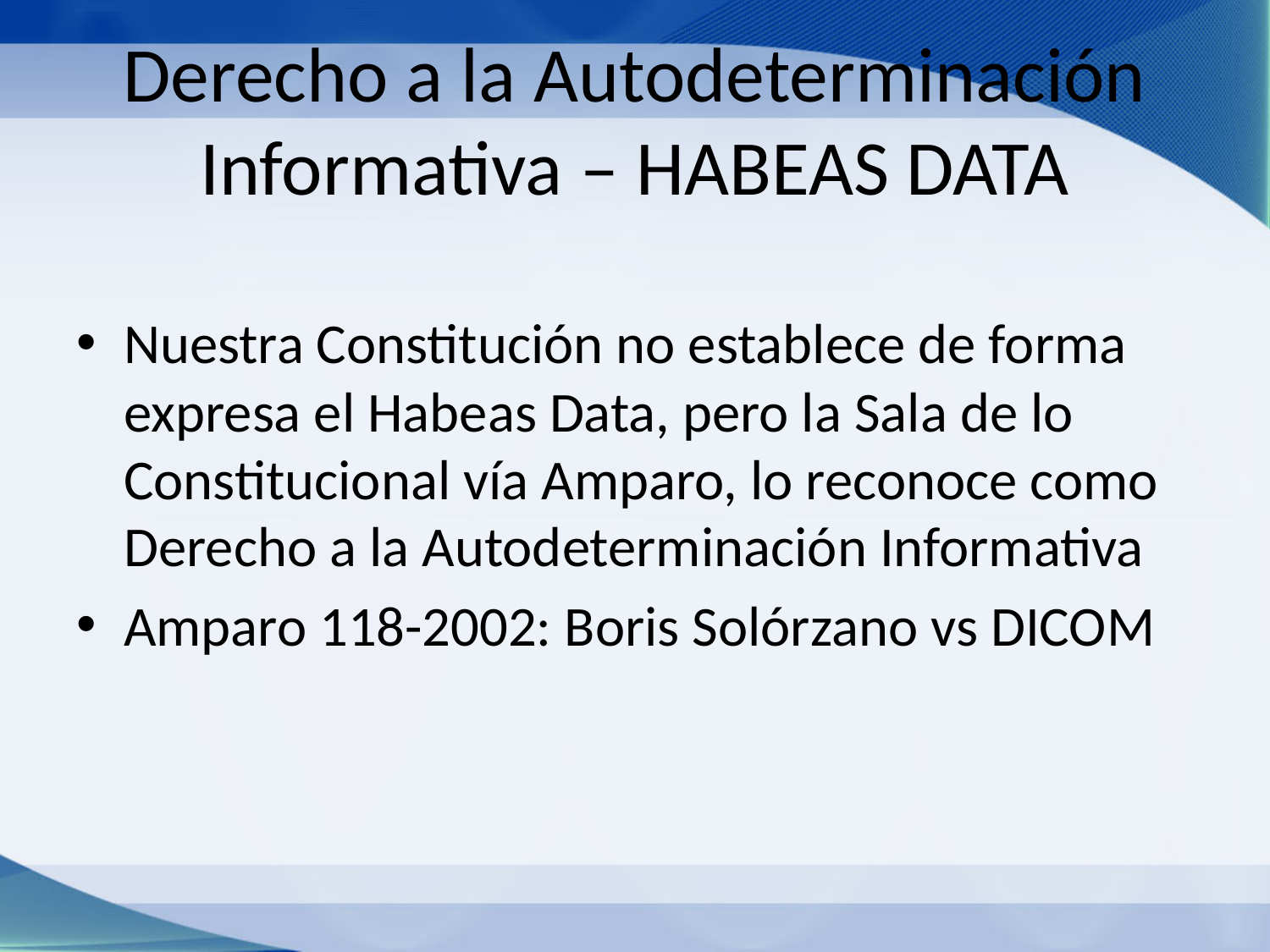

# Derecho a la Autodeterminación Informativa – HABEAS DATA

Nuestra Constitución no establece de forma expresa el Habeas Data, pero la Sala de lo Constitucional vía Amparo, lo reconoce como Derecho a la Autodeterminación Informativa
Amparo 118-2002: Boris Solórzano vs DICOM